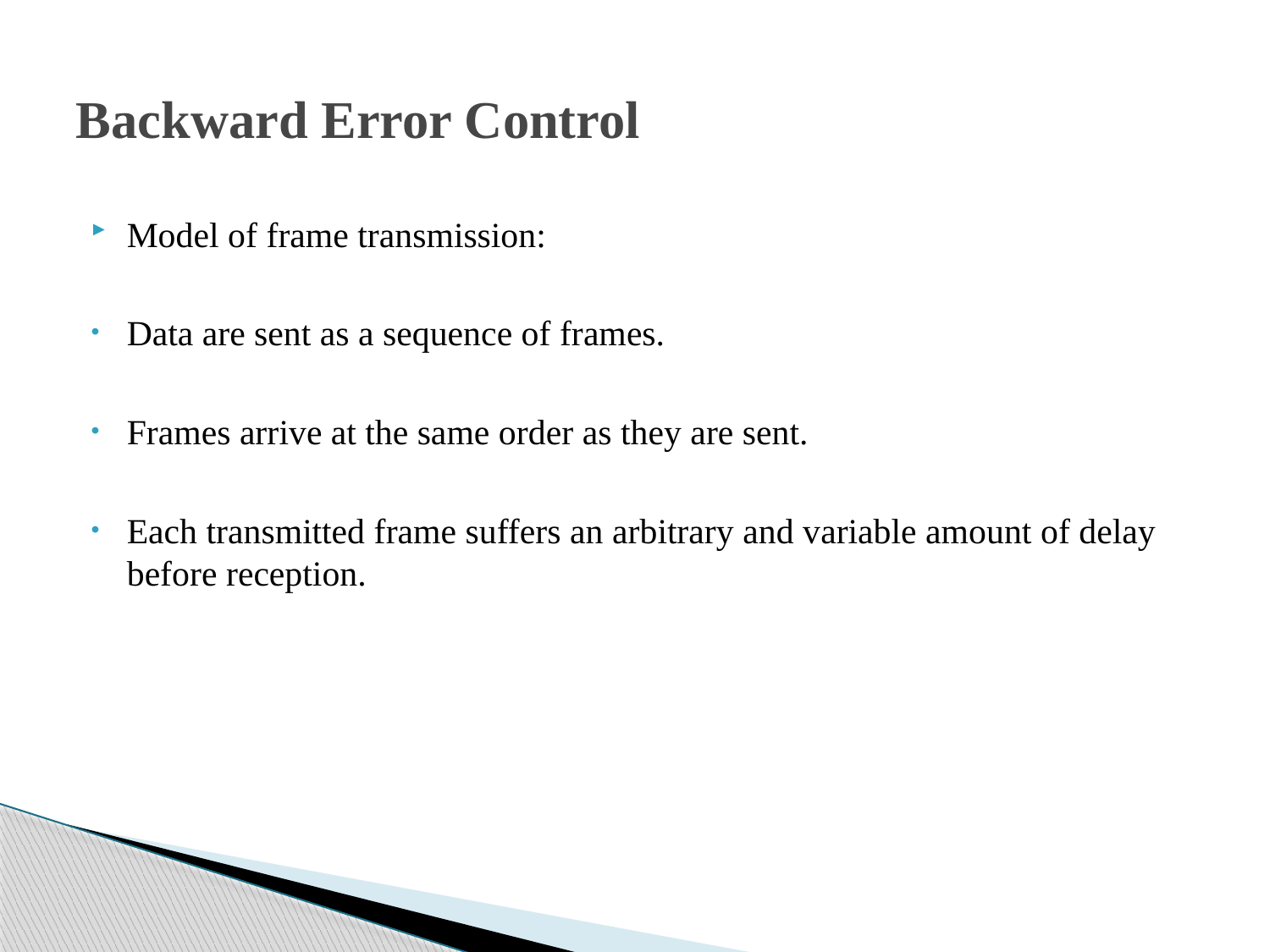

# Backward Error Control
Model of frame transmission:

Data are sent as a sequence of frames.

Frames arrive at the same order as they are sent.

Each transmitted frame suffers an arbitrary and variable amount of delay before reception.